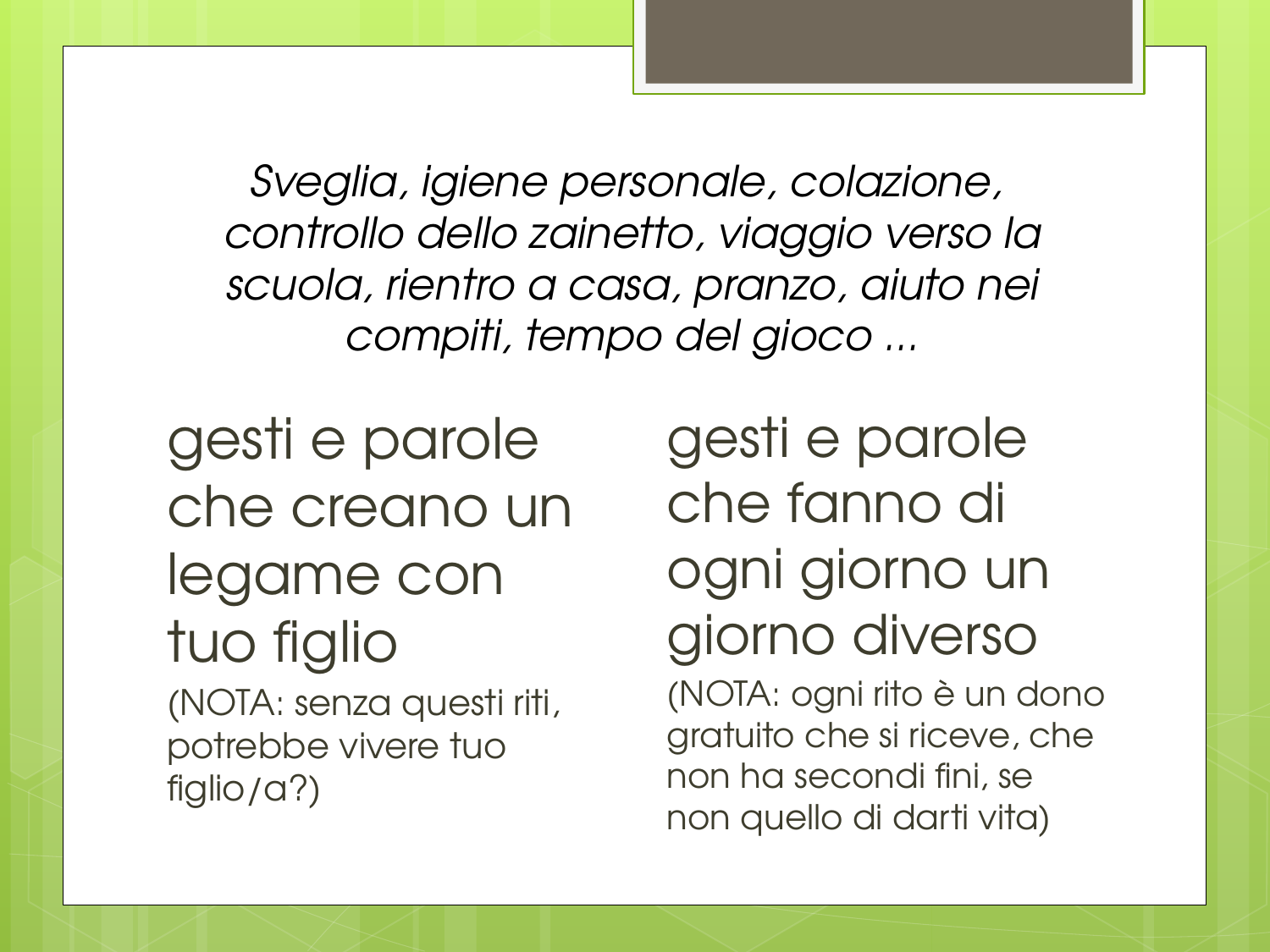

# Sveglia, igiene personale, colazione, controllo dello zainetto, viaggio verso la scuola, rientro a casa, pranzo, aiuto nei compiti, tempo del gioco ...
gesti e parole che creano un legame con tuo figlio
(NOTA: senza questi riti, potrebbe vivere tuo figlio/a?)
gesti e parole che fanno di ogni giorno un giorno diverso
(NOTA: ogni rito è un dono gratuito che si riceve, che non ha secondi fini, se non quello di darti vita)